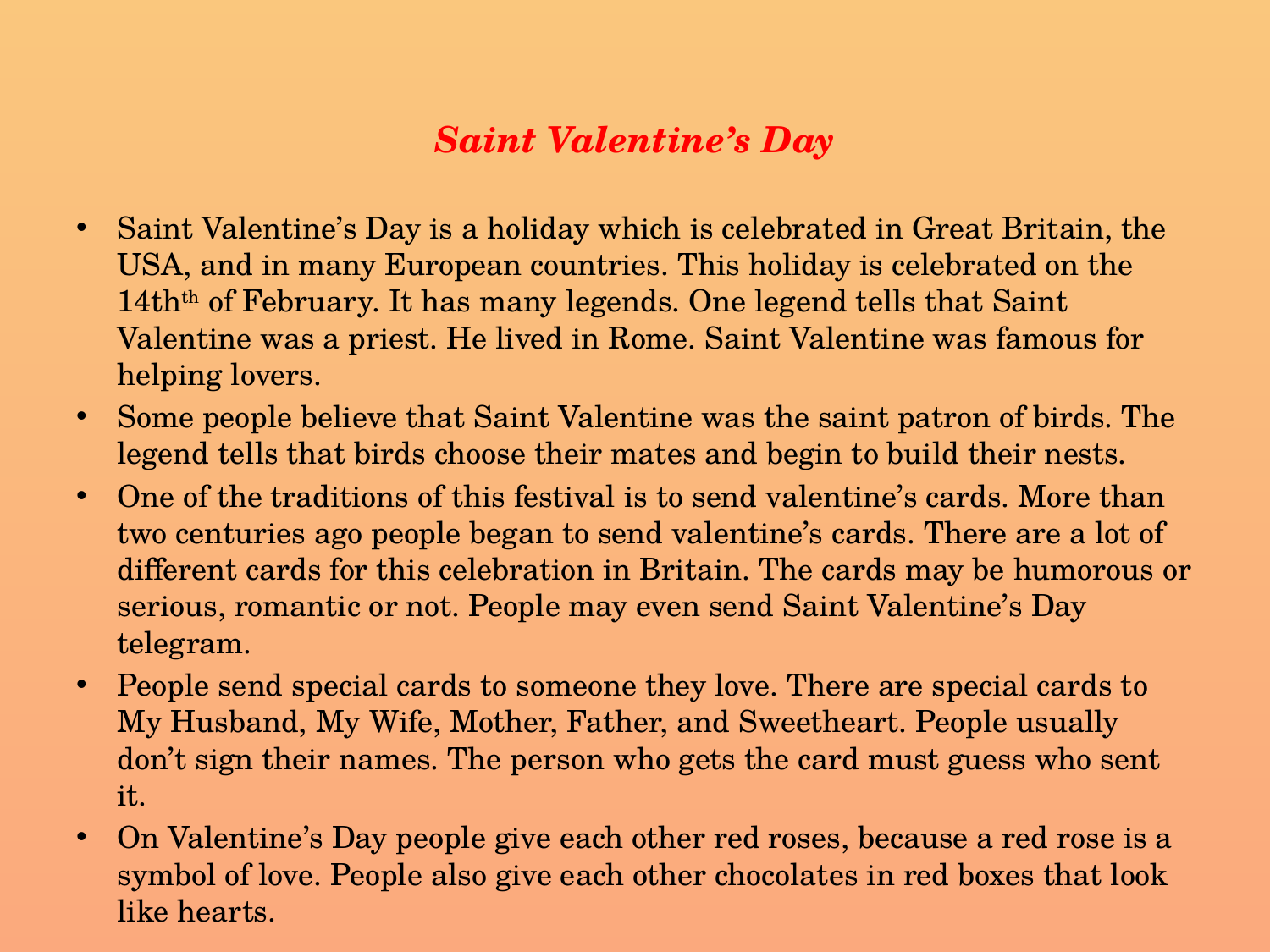

#

Saint Valentine’s Day

Saint Valentine’s Day is a holiday which is celebrated in Great Britain, the USA, and in many European countries. This holiday is celebrated on the 14thth of February. It has many legends. One legend tells that Saint Valentine was a priest. He lived in Rome. Saint Valentine was famous for helping lovers.
Some people believe that Saint Valentine was the saint patron of birds. The legend tells that birds choose their mates and begin to build their nests.
One of the traditions of this festival is to send valentine’s cards. More than two centuries ago people began to send valentine’s cards. There are a lot of different cards for this celebration in Britain. The cards may be humorous or serious, romantic or not. People may even send Saint Valentine’s Day telegram.
People send special cards to someone they love. There are special cards to My Husband, My Wife, Mother, Father, and Sweetheart. People usually don’t sign their names. The person who gets the card must guess who sent it.
On Valentine’s Day people give each other red roses, because a red rose is a symbol of love. People also give each other chocolates in red boxes that look like hearts.